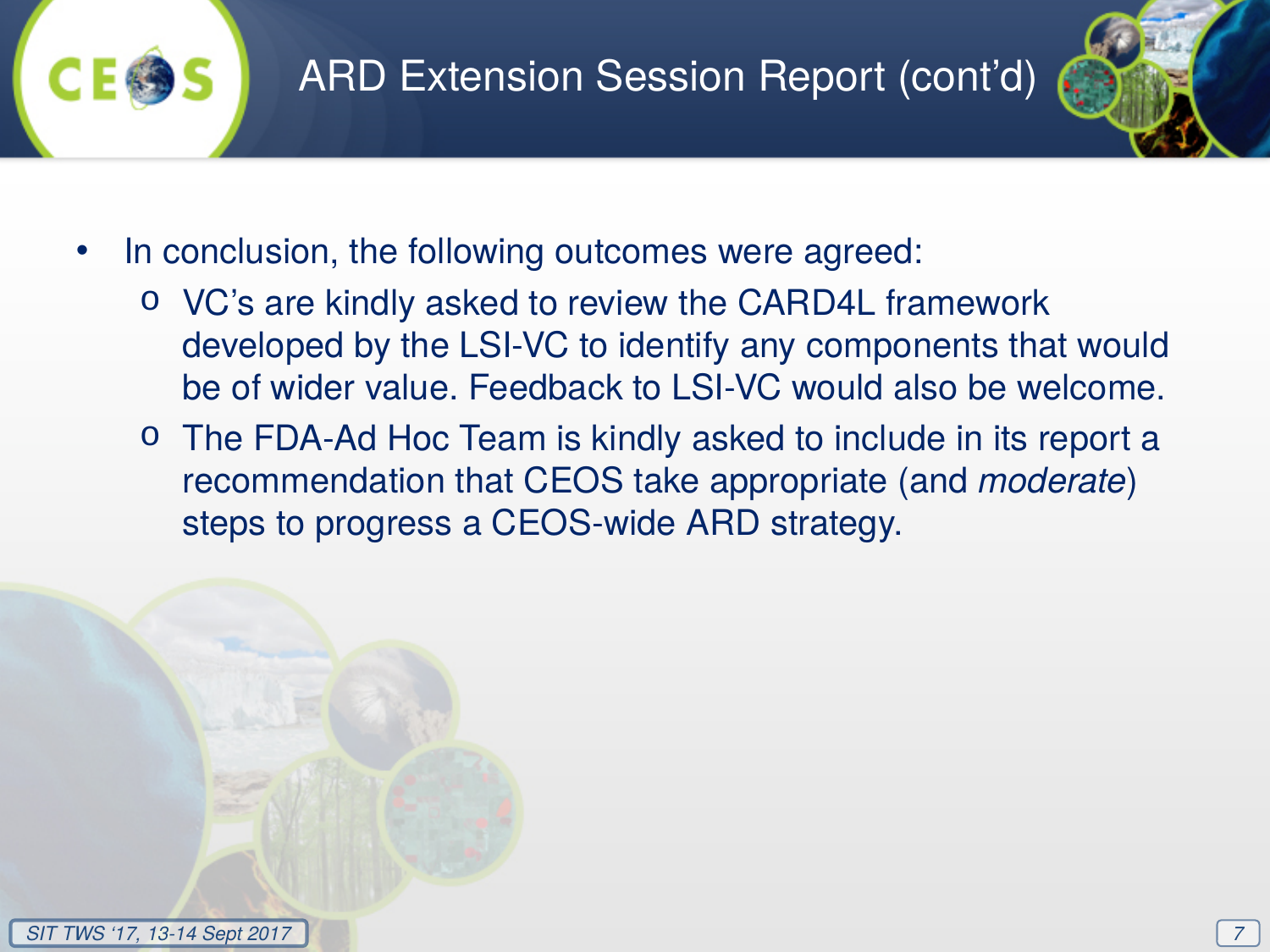

ARD Extension Session Report (cont’d)

In conclusion, the following outcomes were agreed:
VC’s are kindly asked to review the CARD4L framework developed by the LSI-VC to identify any components that would be of wider value. Feedback to LSI-VC would also be welcome.
The FDA-Ad Hoc Team is kindly asked to include in its report a recommendation that CEOS take appropriate (and moderate) steps to progress a CEOS-wide ARD strategy.
7